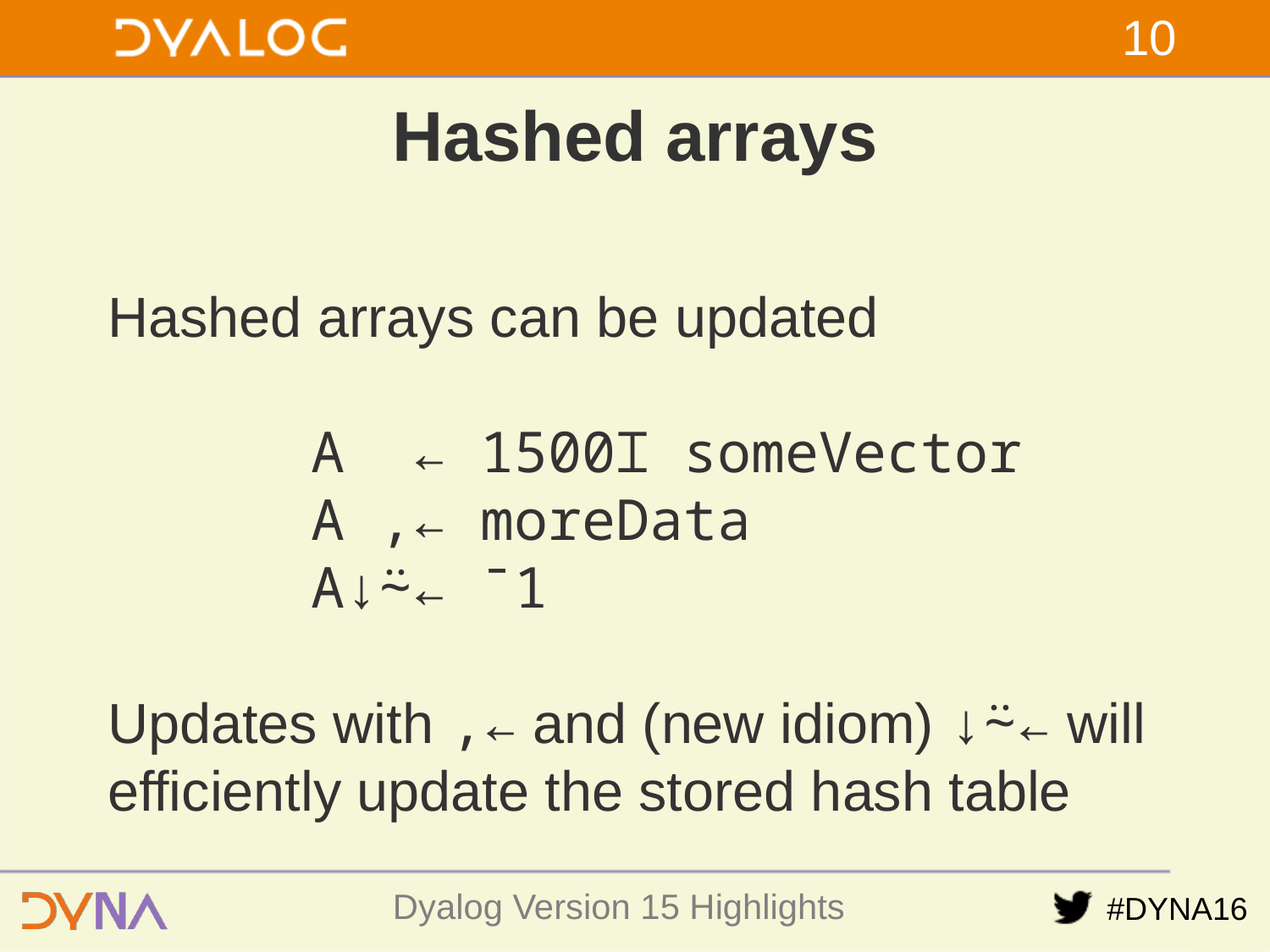

10
# Hashed arrays
Hashed arrays can be updated

      A  ← 1500⌶ someVector
      A ,← moreData
      A↓⍨← ¯1

Updates with ,← and (new idiom) ↓⍨← will efficiently update the stored hash table
Dyalog Version 15 Highlights